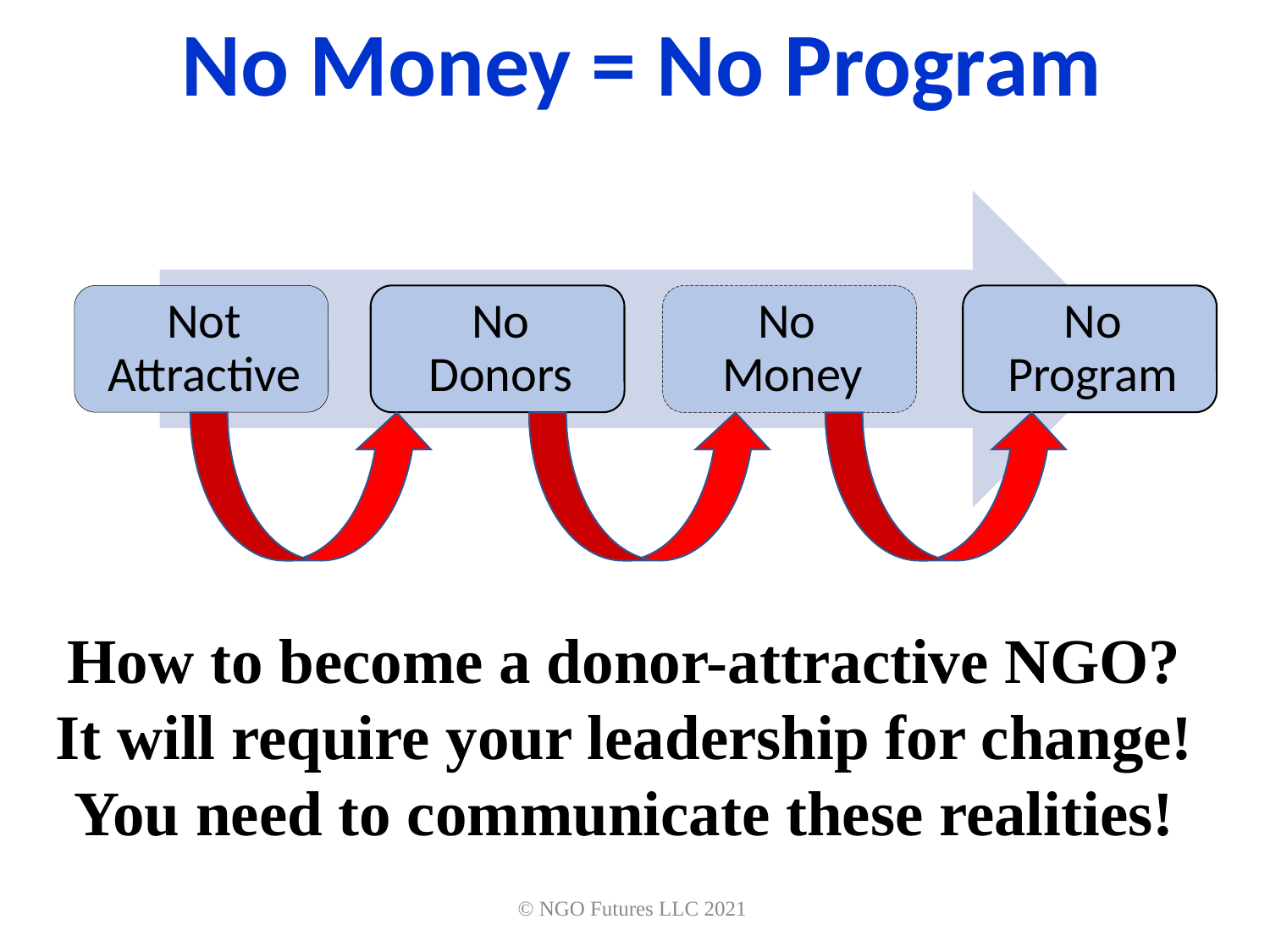

No Money = No Program
Not Attractive
No Donors
No  Money
No Program

How to become a donor-attractive NGO?
It will require your leadership for change!
You need to communicate these realities!
© NGO Futures LLC 2021